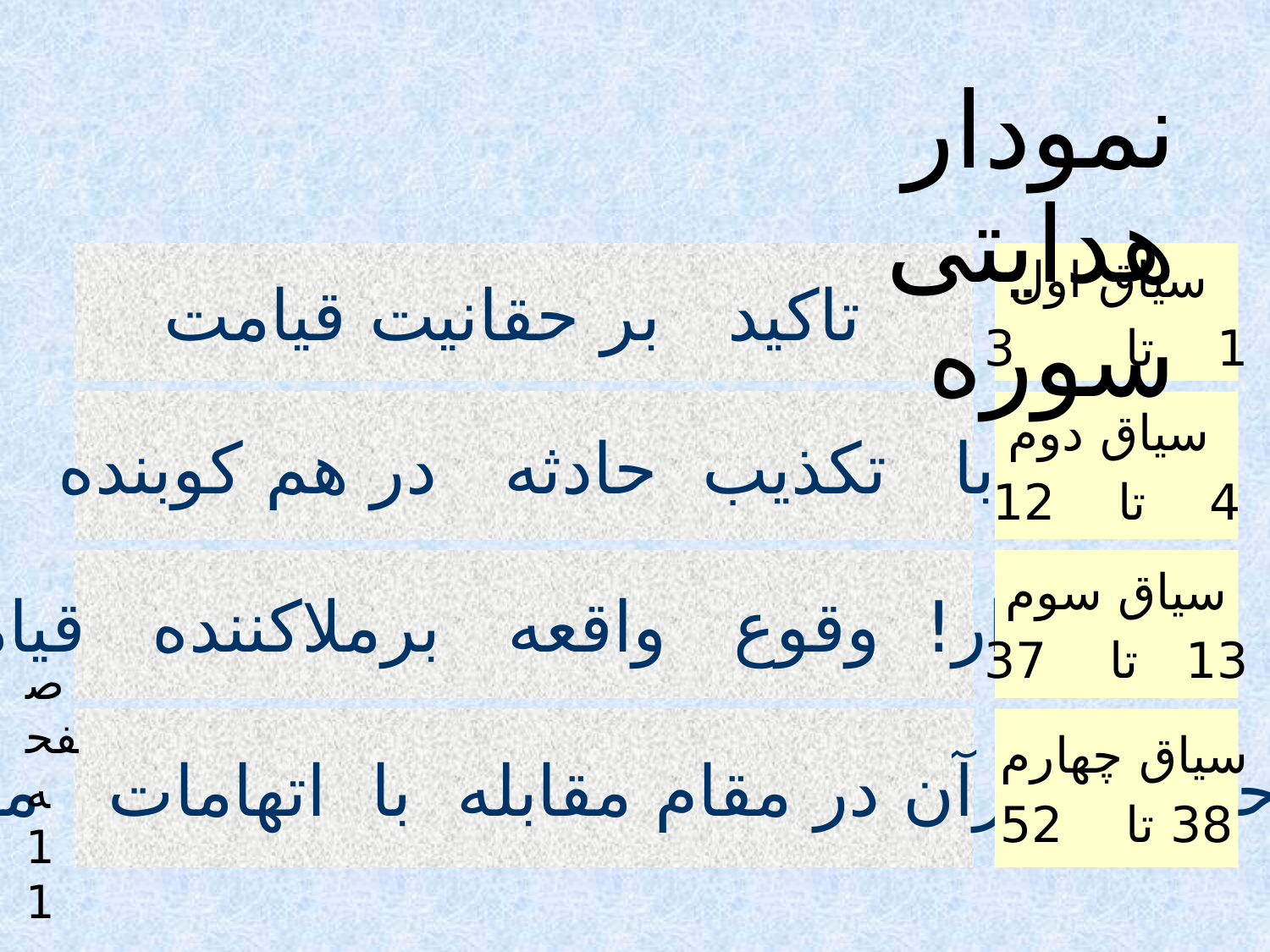

نمودار هدایتی سوره
 تاکید   بر حقانیت قیامت
 سیاق اول
1    تا       3
مقابله   با   تکذیب  حادثه   در هم کوبنده   قیامت
 سیاق دوم
4    تا    12
هشدار!  وقوع   واقعه   برملاکننده   قیامت
سیاق سوم
13   تا    37
بیان حقانیت قرآن در مقام مقابله  با  اتهامات   مکذبان قیامت
سیاق چهارم
38 تا    52
صفحه 11